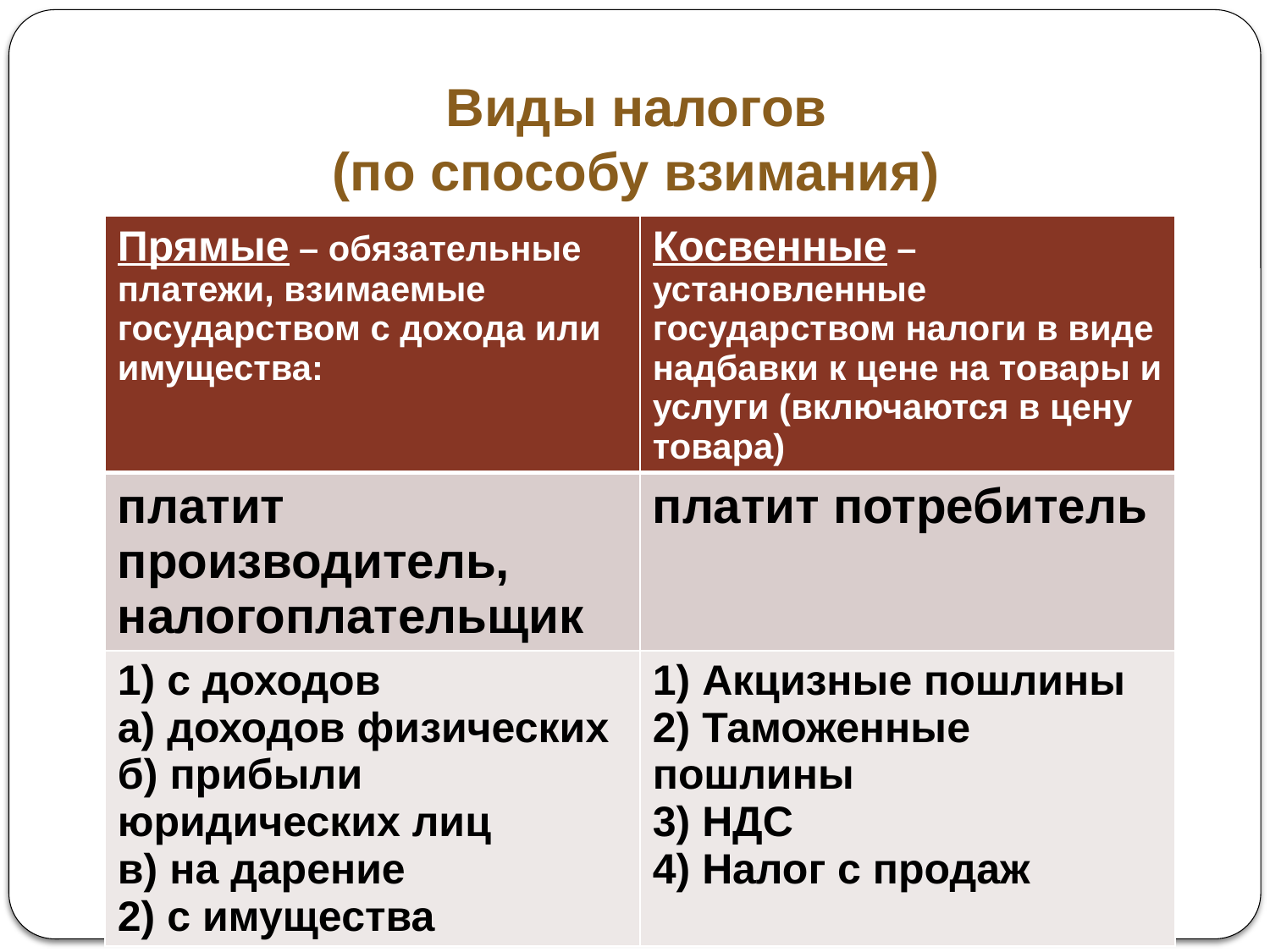

# Виды налогов (по способу взимания)
| Прямые – обязательные платежи, взимаемые государством с дохода или имущества: | Косвенные – установленные государством налоги в виде надбавки к цене на товары и услуги (включаются в цену товара) |
| --- | --- |
| платит производитель, налогоплательщик | платит потребитель |
| 1) с доходов а) доходов физических б) прибыли юридических лиц в) на дарение 2) с имущества | 1) Акцизные пошлины 2) Таможенные пошлины 3) НДС 4) Налог с продаж |